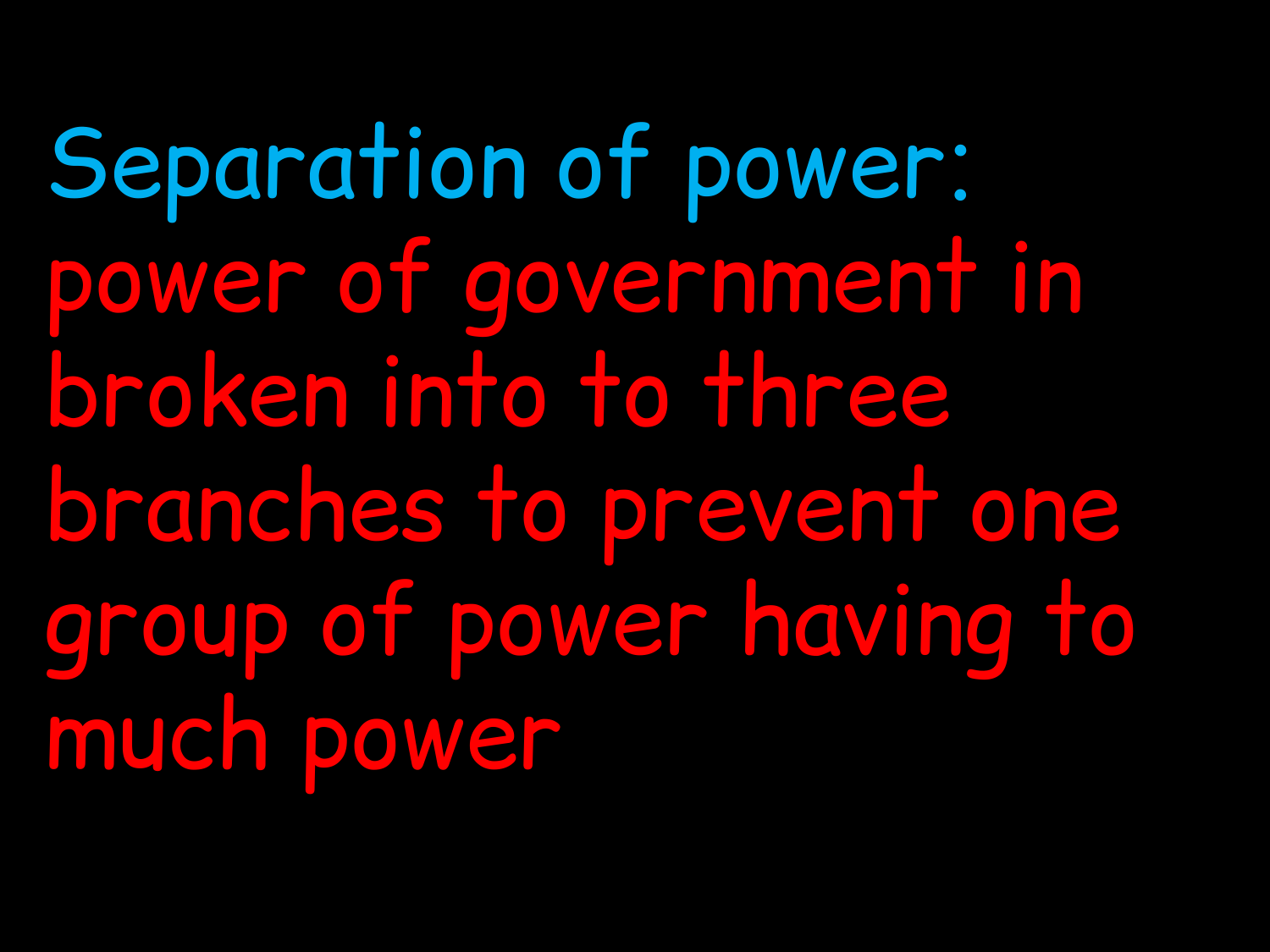

Separation of power: power of government in broken into to three branches to prevent one group of power having to much power